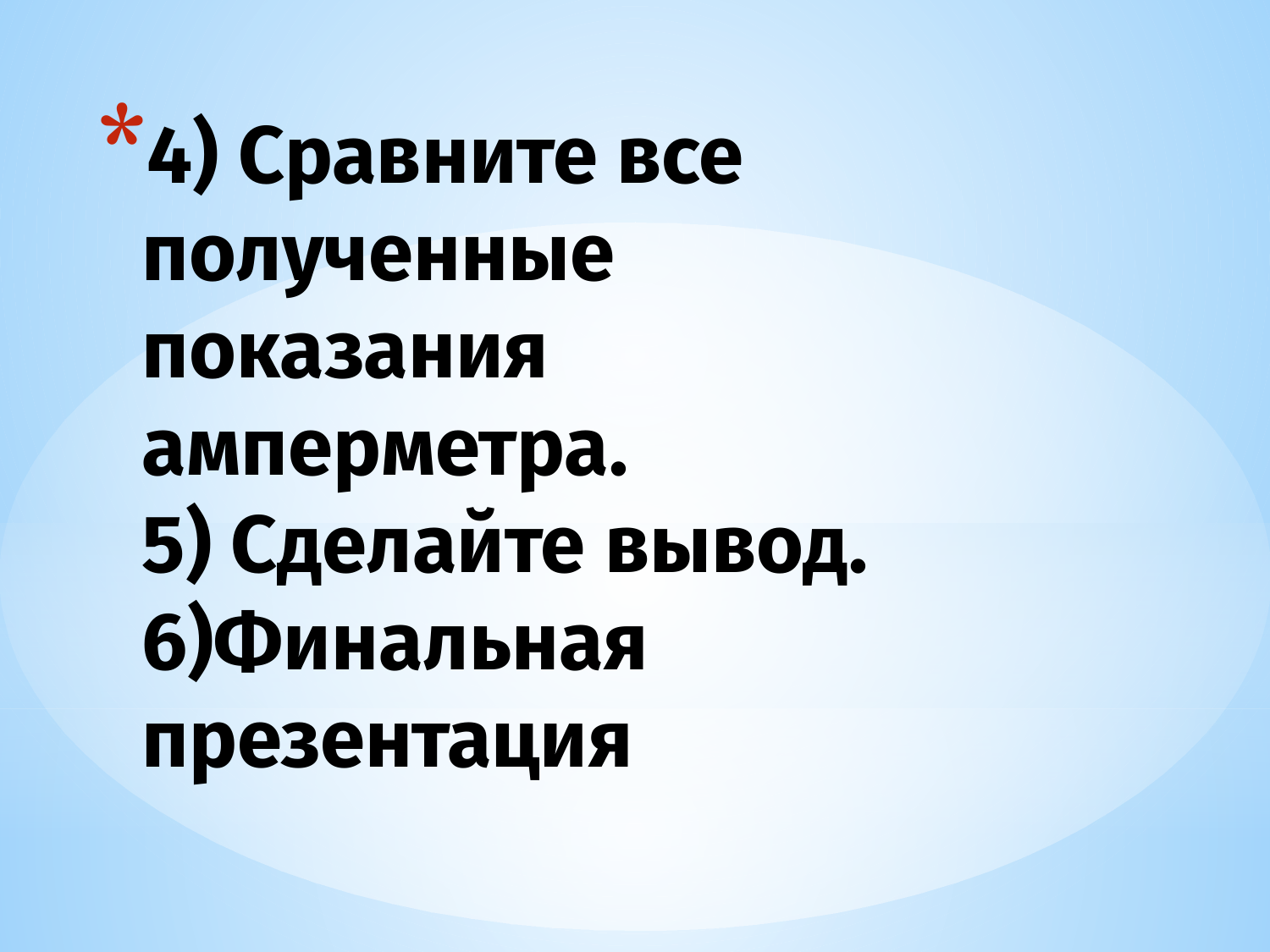

# 4) Сравните все полученные показания амперметра. 5) Сделайте вывод. 6)Финальная презентация